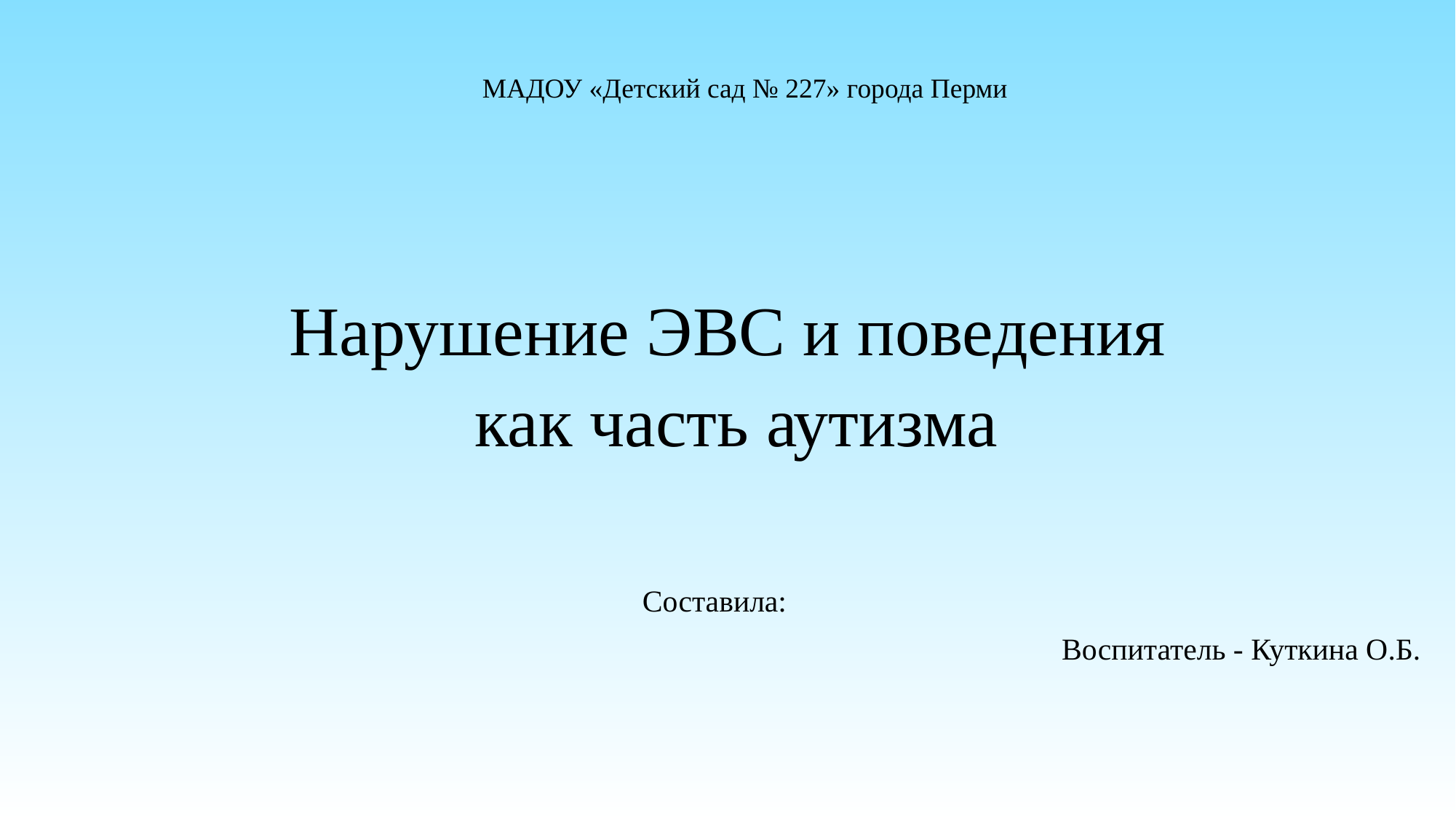

# МАДОУ «Детский сад № 227» города Перми
Нарушение ЭВС и поведения
 как часть аутизма

Составила:
    Воспитатель - Куткина О.Б.